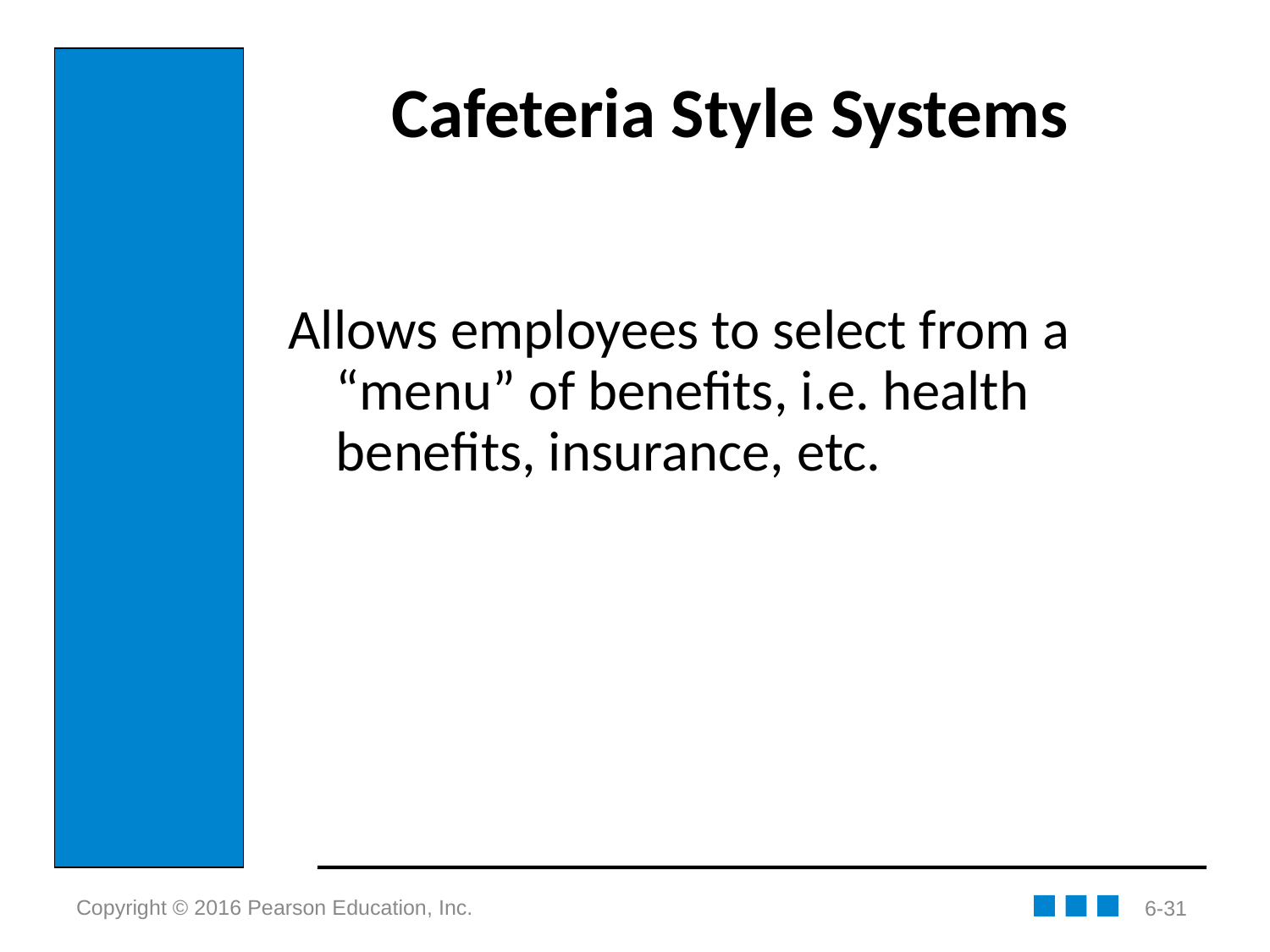

# Cafeteria Style Systems

Allows employees to select from a “menu” of benefits, i.e. health benefits, insurance, etc.

6-31
Copyright © 2016 Pearson Education, Inc.